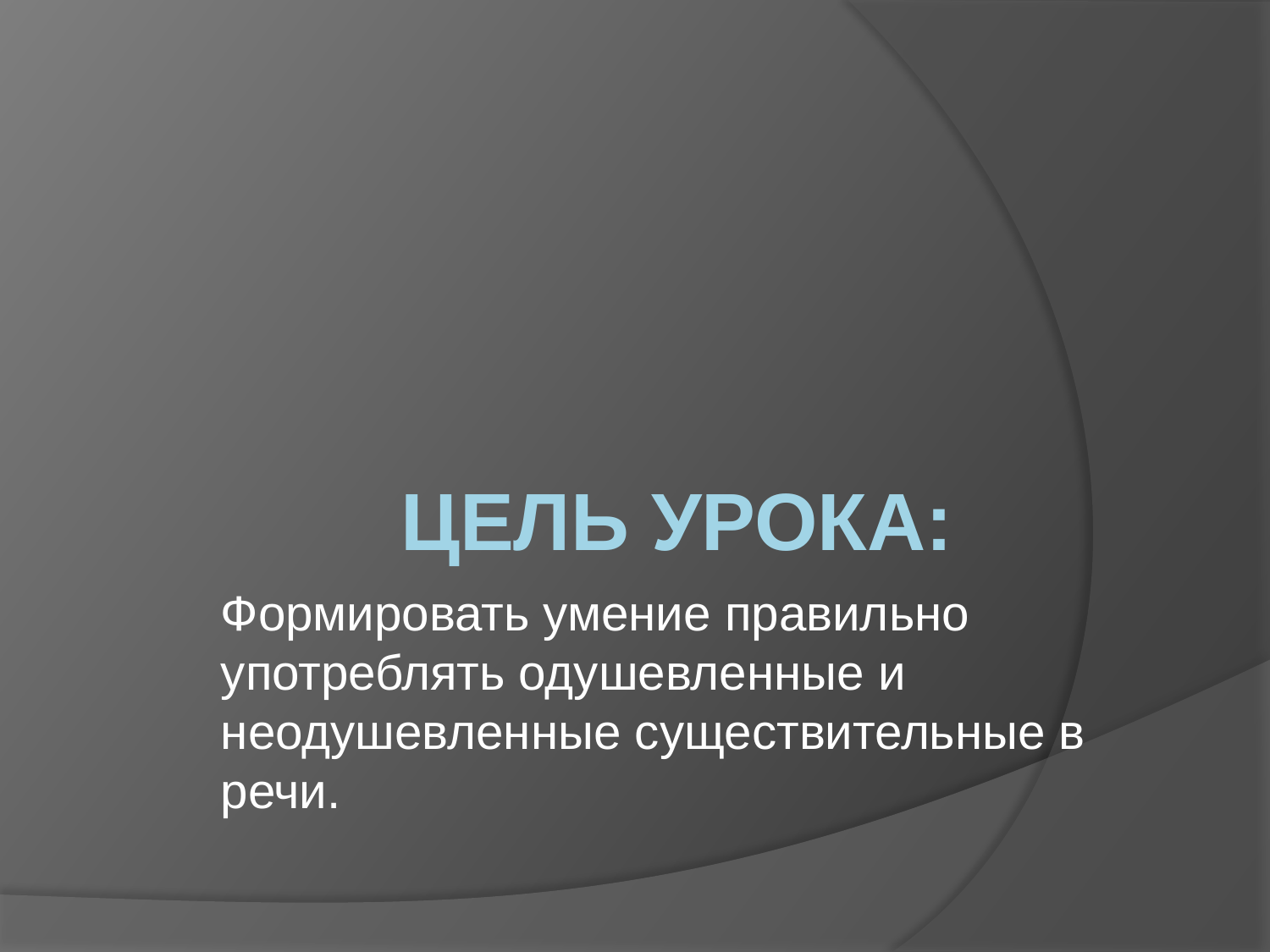

# Цель урока:
Формировать умение правильно употреблять одушевленные и неодушевленные существительные в речи.